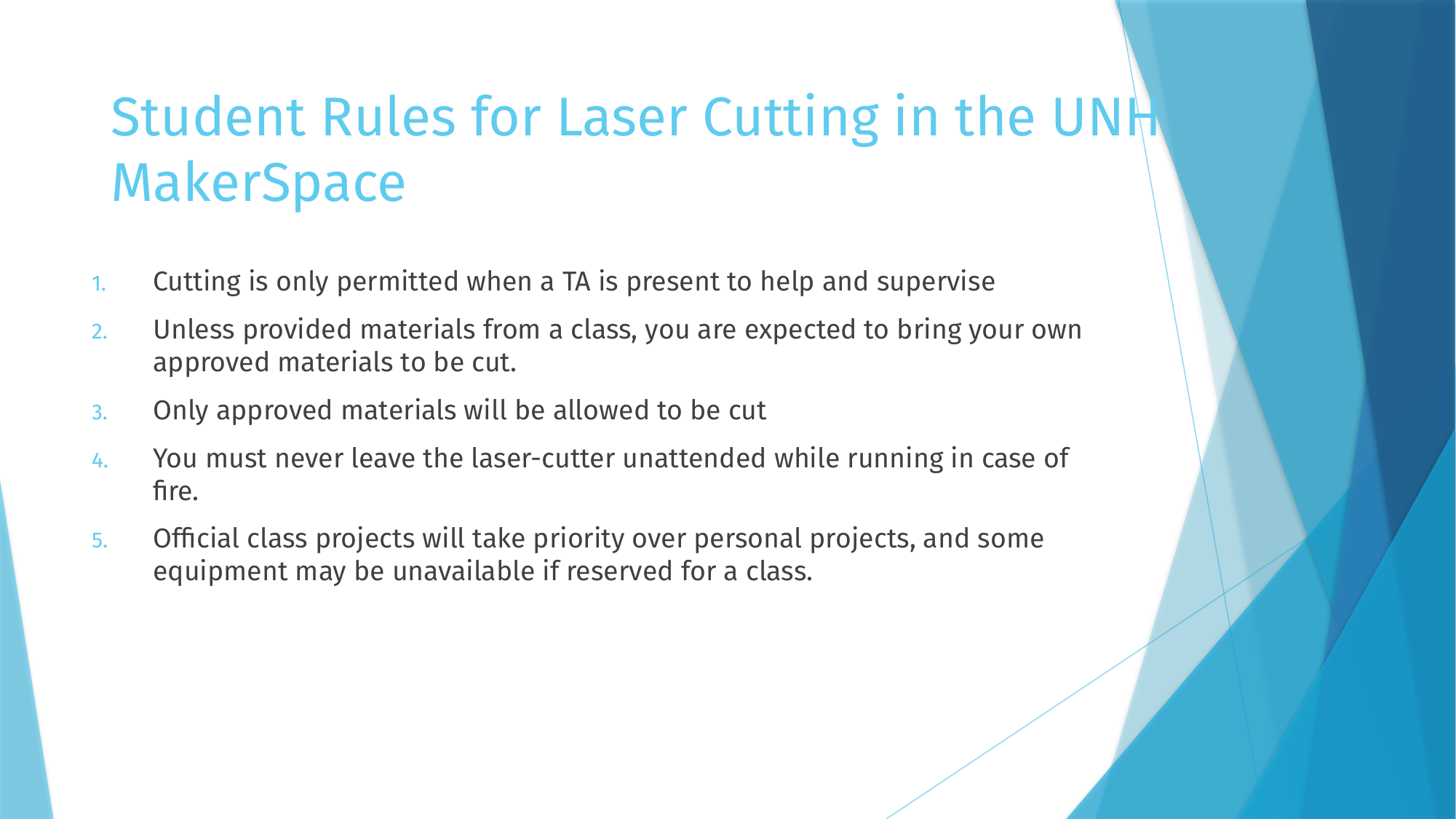

# Student Rules for Laser Cutting in the UNH MakerSpace
Cutting is only permitted when a TA is present to help and supervise
Unless provided materials from a class, you are expected to bring your own approved materials to be cut.
Only approved materials will be allowed to be cut
You must never leave the laser-cutter unattended while running in case of fire.
Official class projects will take priority over personal projects, and some equipment may be unavailable if reserved for a class.